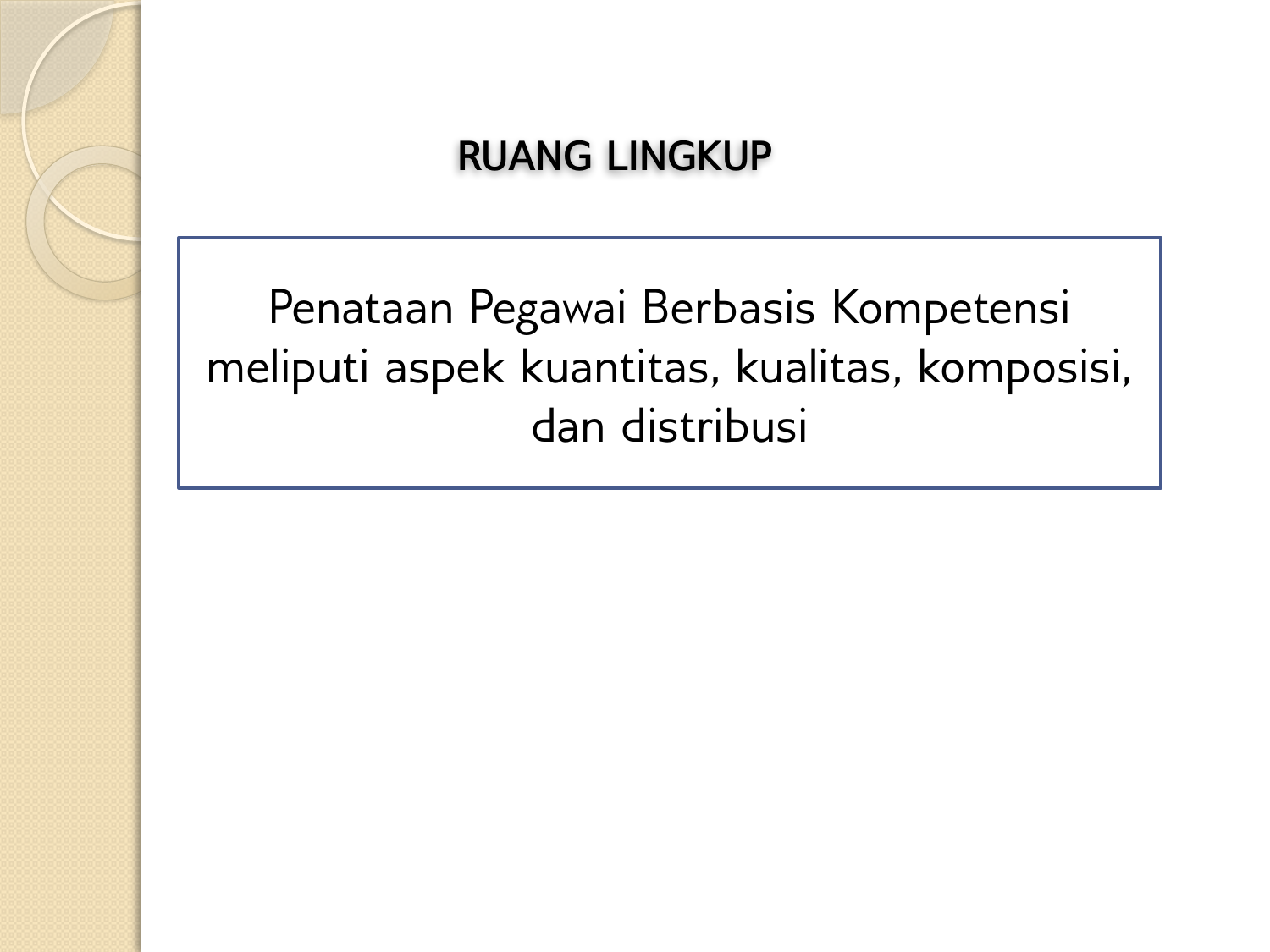

# RUANG LINGKUP
Penataan Pegawai Berbasis Kompetensi meliputi aspek kuantitas, kualitas, komposisi, dan distribusi